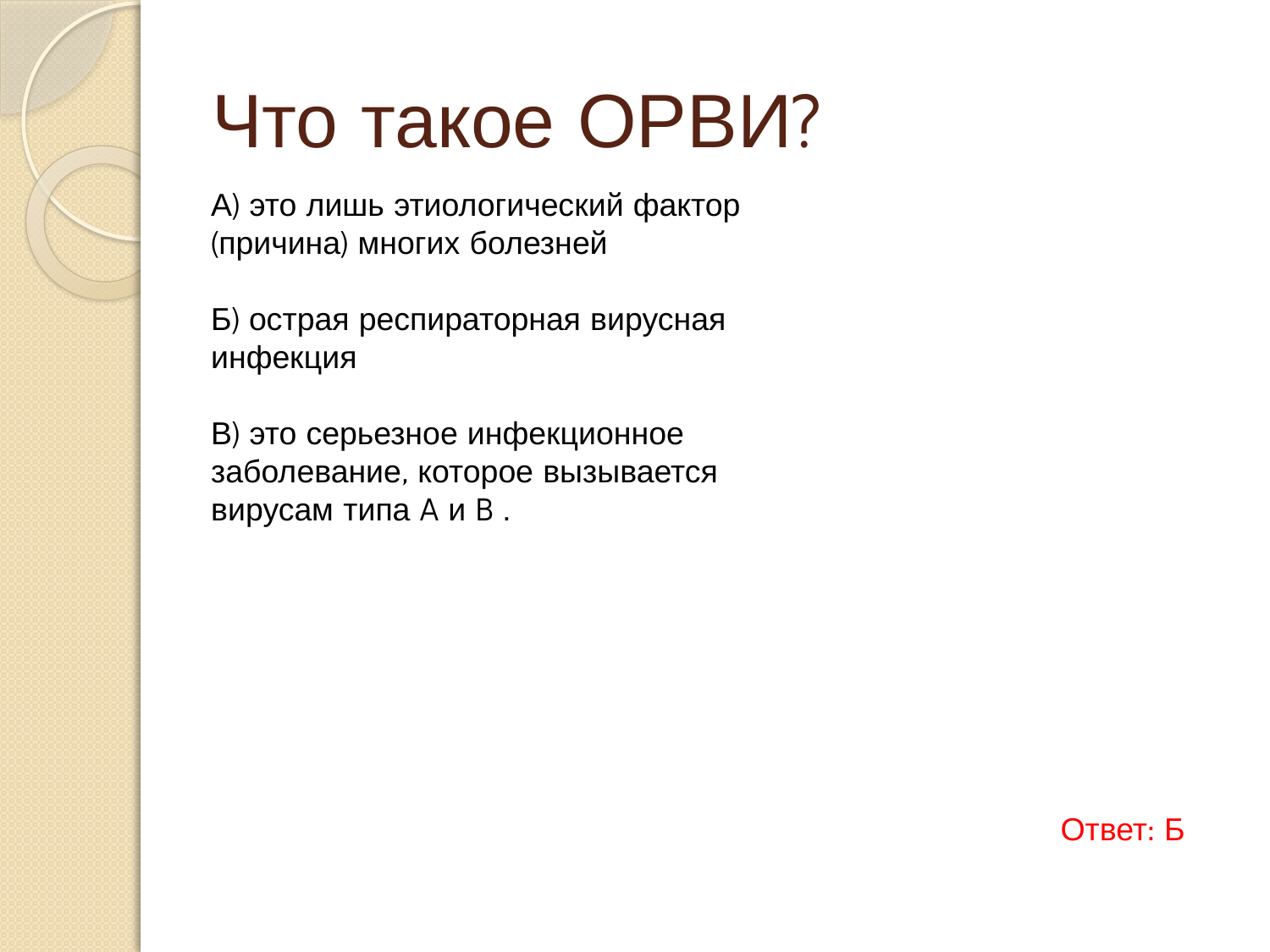

# Что такое ОРВИ?
А) это лишь этиологический фактор (причина) многих болезней

Б) острая респираторная вирусная инфекция

В) это серьезное инфекционное заболевание, которое вызывается вирусам типа A и B .
Ответ: Б